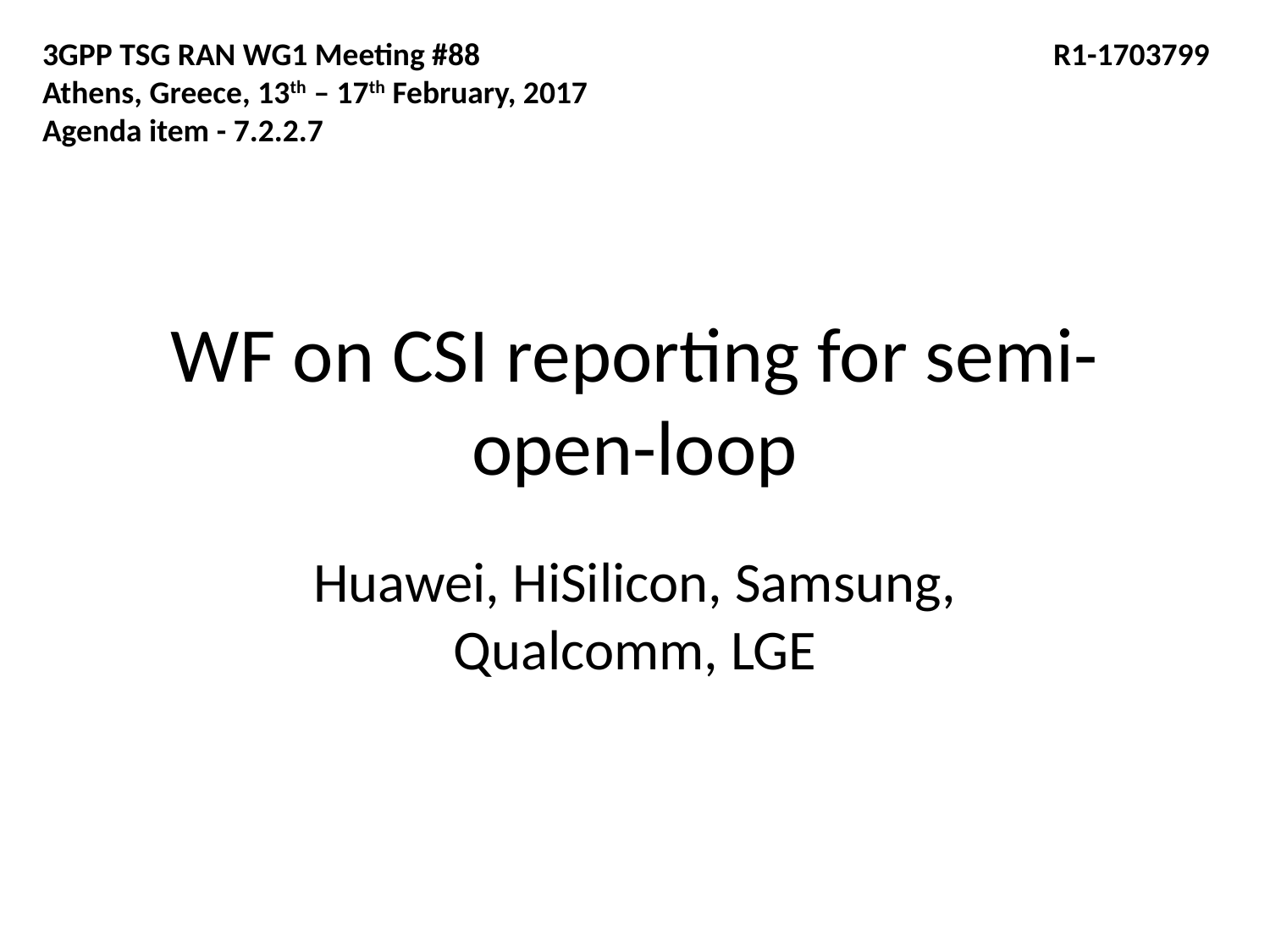

3GPP TSG RAN WG1 Meeting #88				                 R1-1703799
Athens, Greece, 13th – 17th February, 2017
Agenda item - 7.2.2.7
# WF on CSI reporting for semi-open-loop
Huawei, HiSilicon, Samsung, Qualcomm, LGE